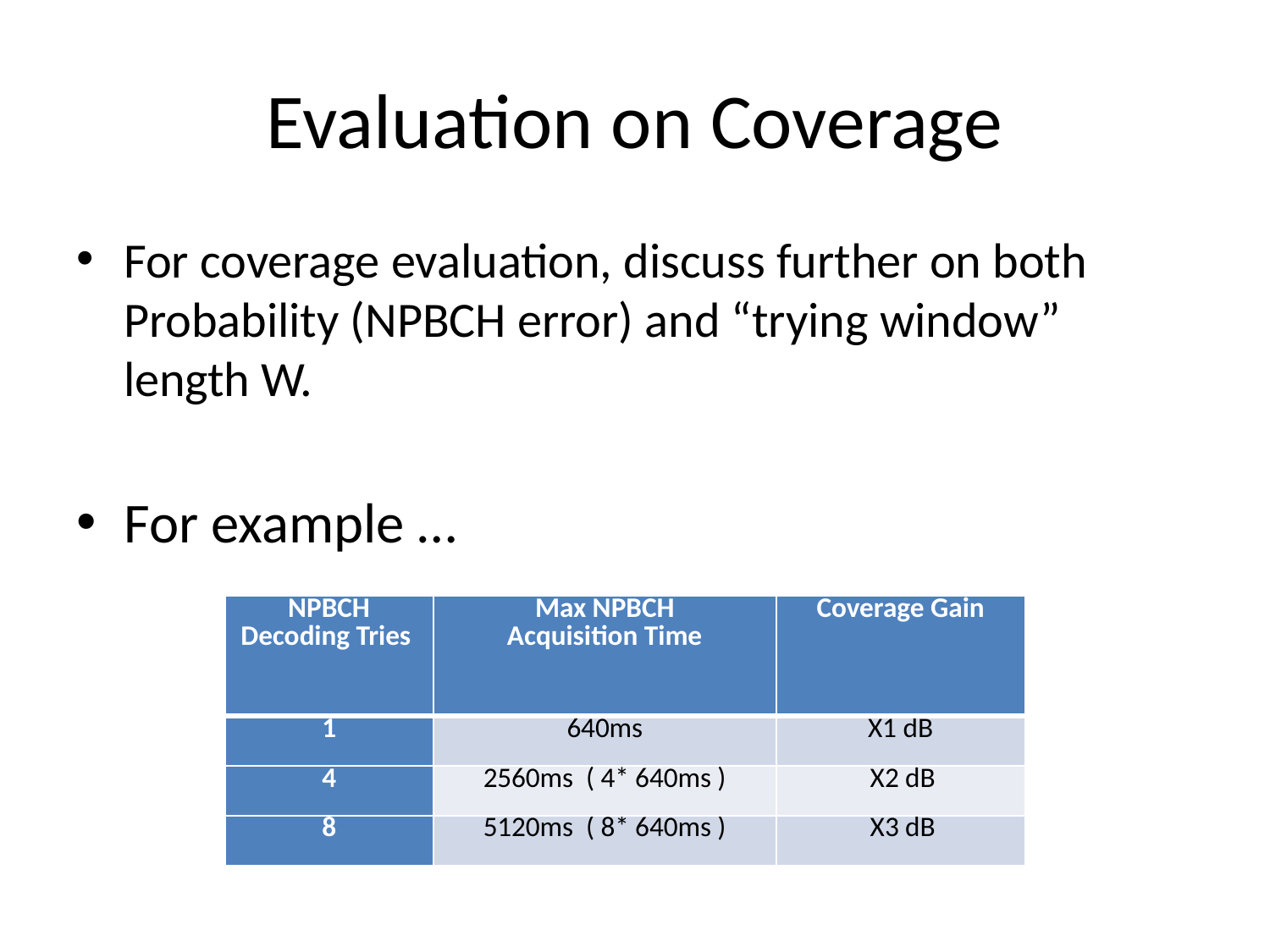

# Evaluation on Coverage
For coverage evaluation, discuss further on both Probability (NPBCH error) and “trying window” length W.

For example …
| NPBCH Decoding Tries | Max NPBCH Acquisition Time | Coverage Gain |
| --- | --- | --- |
| 1 | 640ms | X1 dB |
| 4 | 2560ms ( 4\* 640ms ) | X2 dB |
| 8 | 5120ms ( 8\* 640ms ) | X3 dB |